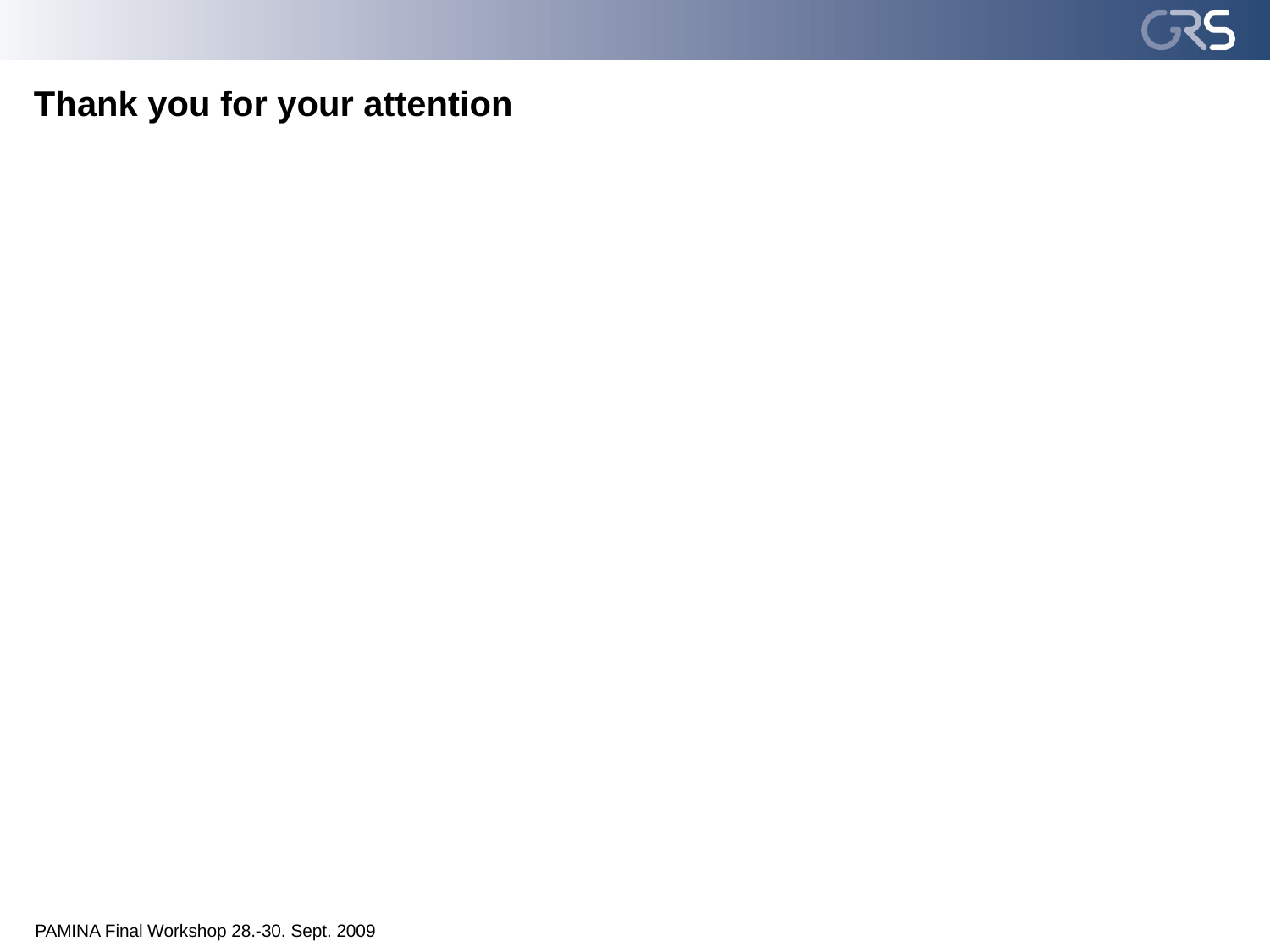

# Thank you for your attention

PAMINA Final Workshop 28.-30. Sept. 2009